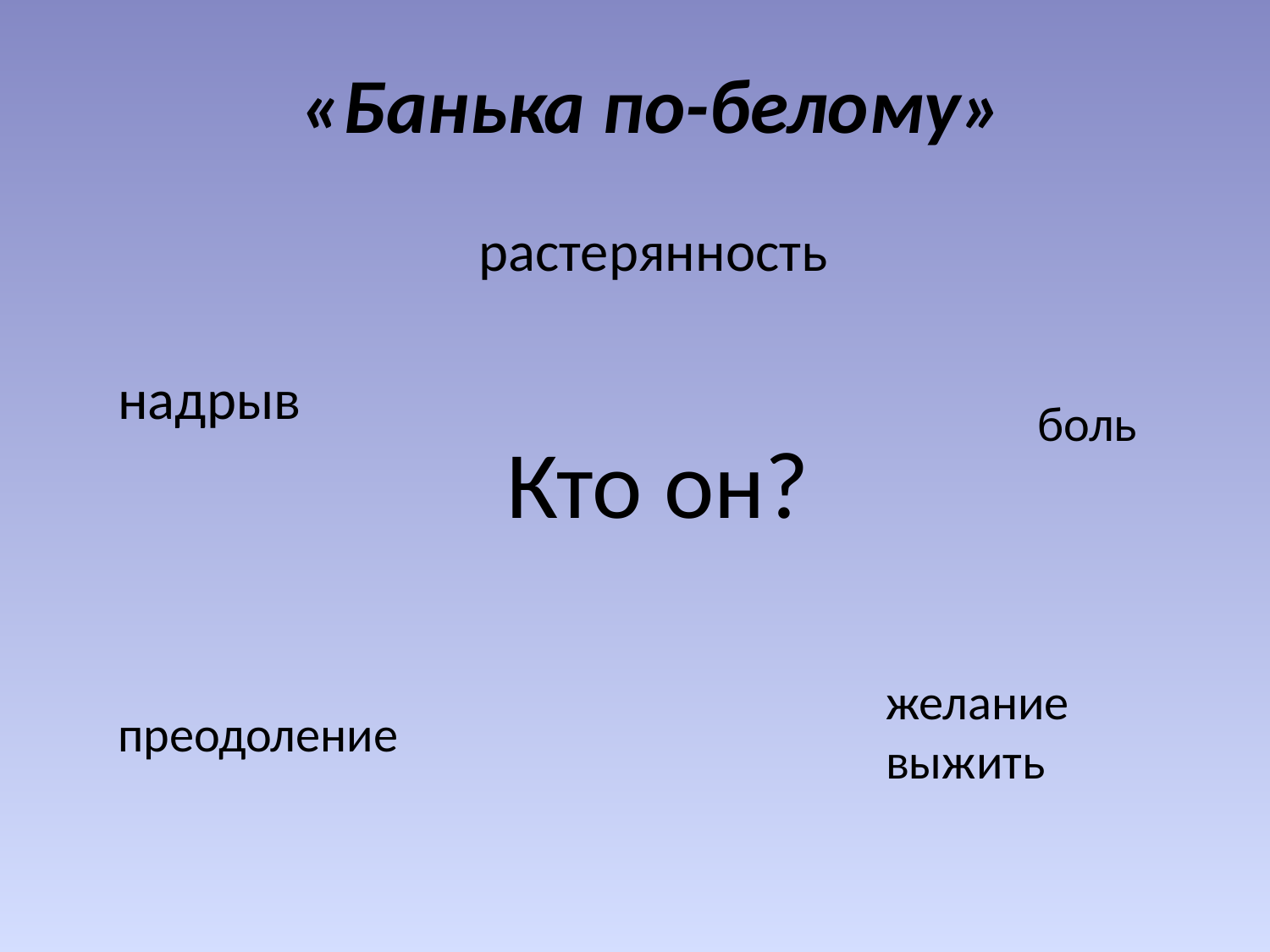

# «Банька по-белому»
растерянность
надрыв
боль
Кто он?
желание выжить
преодоление